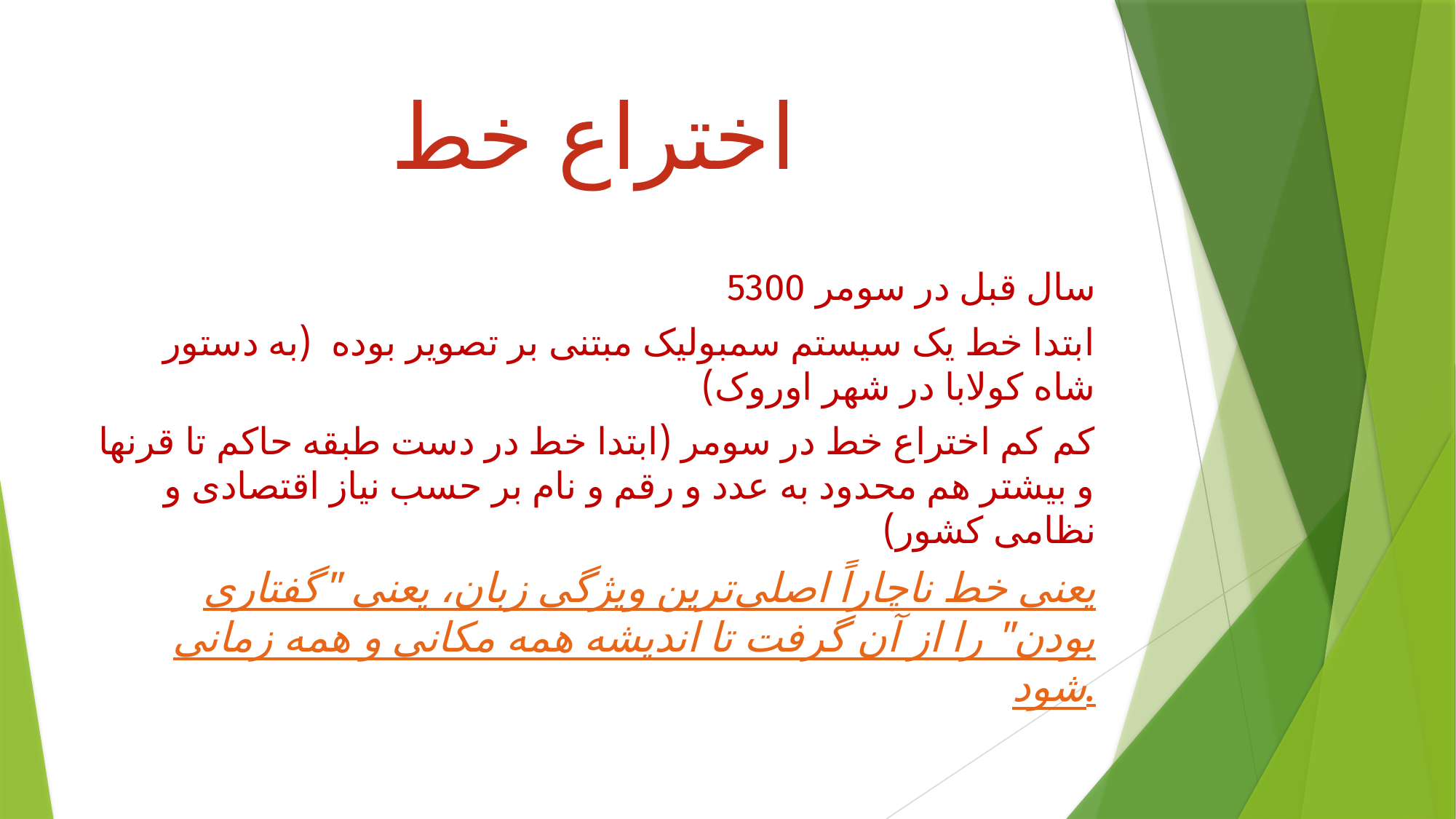

# اختراع خط
5300 سال قبل در سومر
ابتدا خط یک سیستم سمبولیک مبتنی بر تصویر بوده  (به دستور شاه کولابا در شهر اوروک)
کم کم اختراع خط در سومر (ابتدا خط در دست طبقه حاکم تا قرنها و بیشتر هم محدود به عدد و رقم و نام بر حسب نیاز اقتصادی و نظامی کشور)
یعنی خط ناچاراً اصلی‌ترین ویژگی زبان، یعنی "گفتاری بودن" را از آن گرفت تا اندیشه همه مکانی و همه زمانی شود.